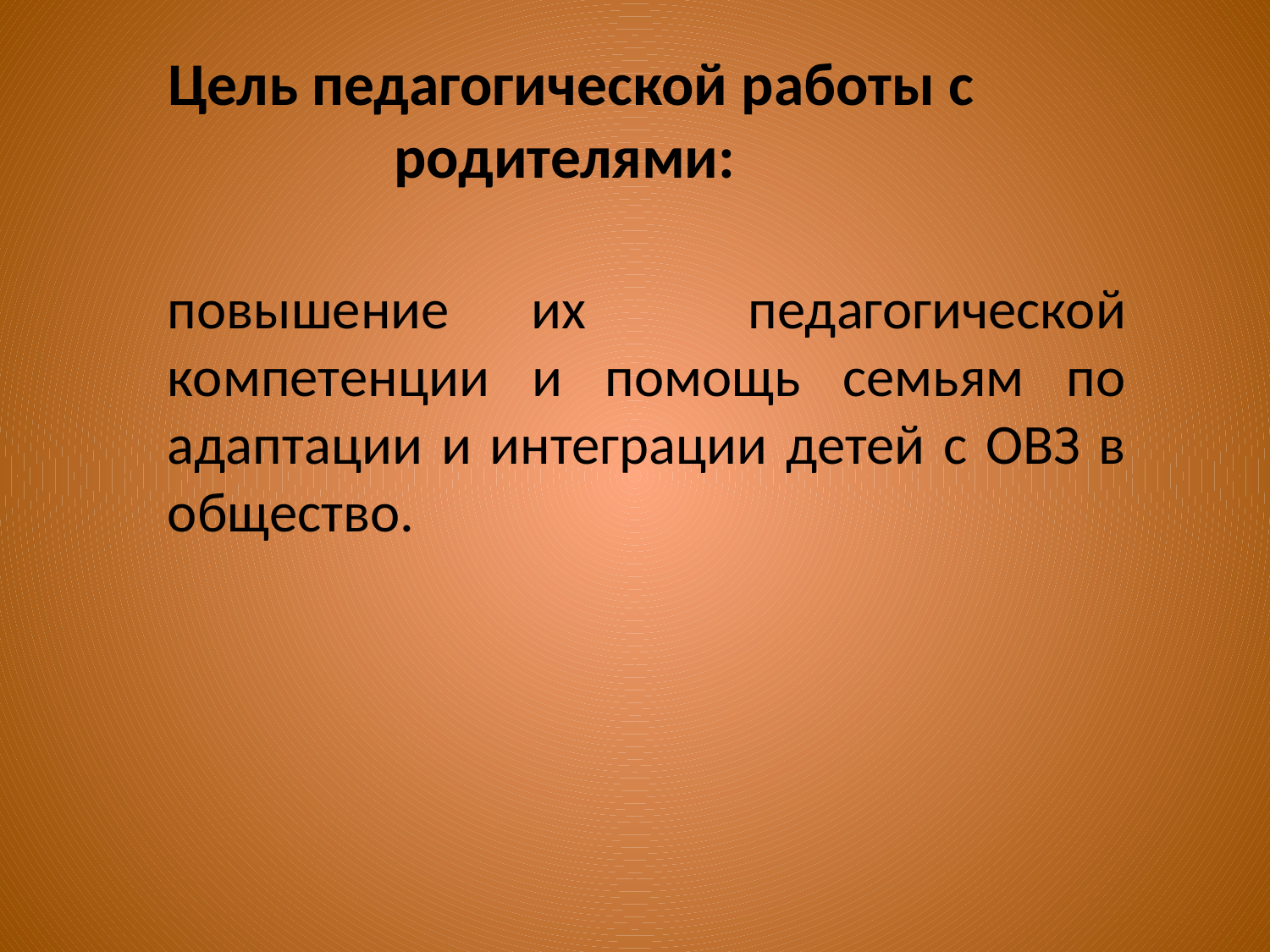

Цель педагогической работы с родителями:
повышение их  педагогической компетенции и помощь семьям по адаптации и интеграции детей с ОВЗ в общество.